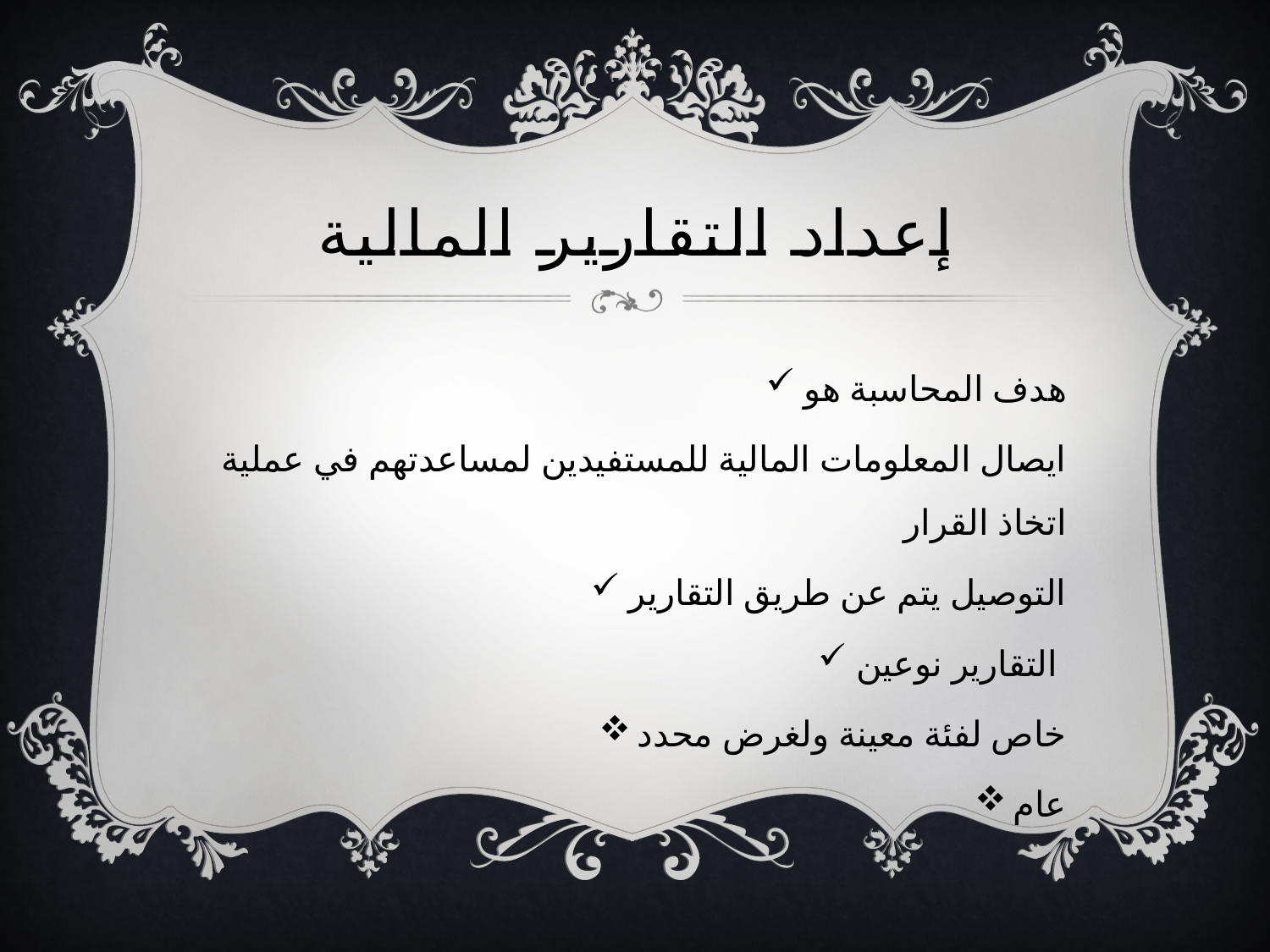

# إعداد التقارير المالية
هدف المحاسبة هو
ايصال المعلومات المالية للمستفيدين لمساعدتهم في عملية اتخاذ القرار
التوصيل يتم عن طريق التقارير
التقارير نوعين
خاص لفئة معينة ولغرض محدد
عام